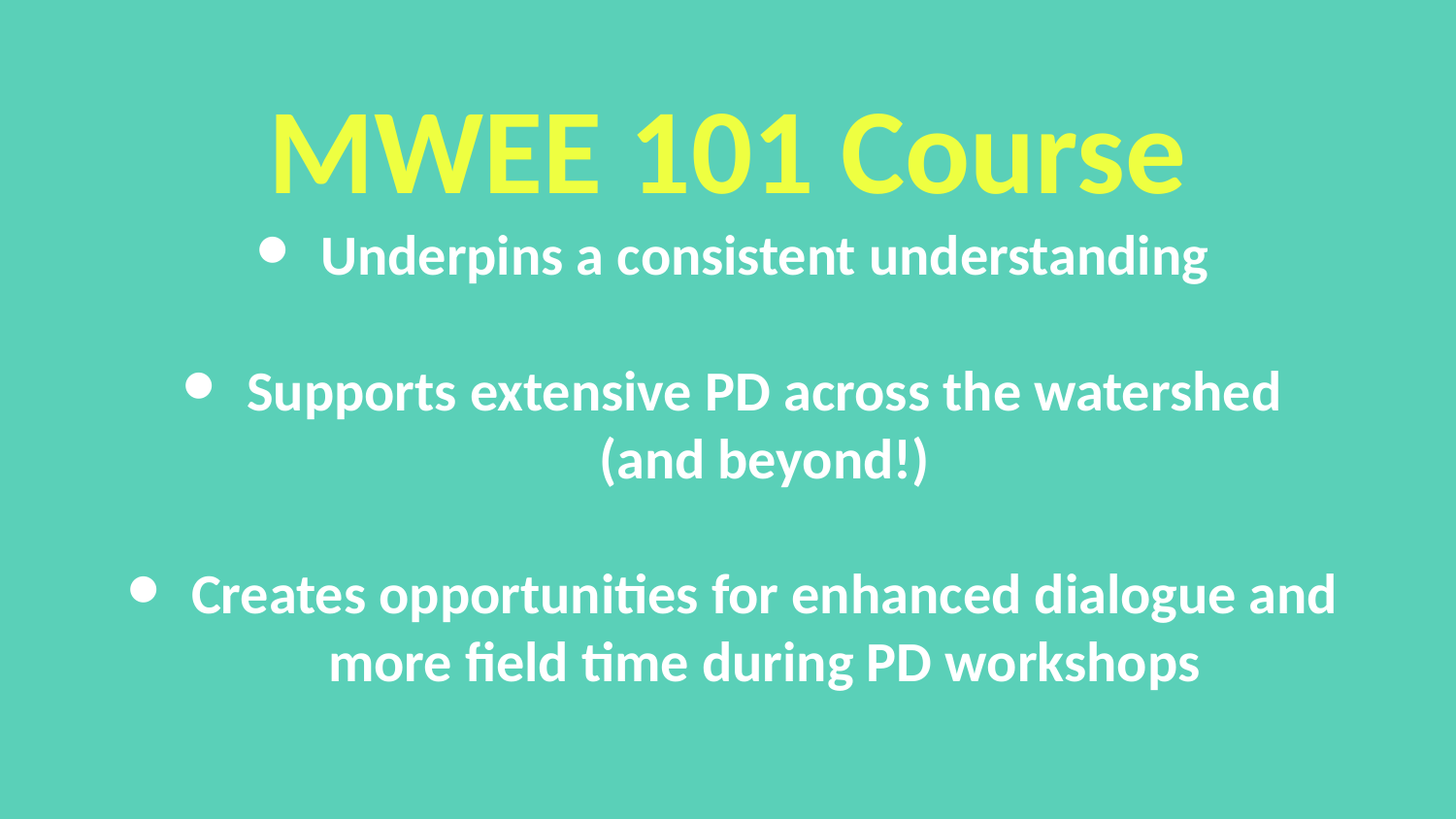

# MWEE 101 Course
Underpins a consistent understanding
Supports extensive PD across the watershed (and beyond!)
Creates opportunities for enhanced dialogue and more field time during PD workshops